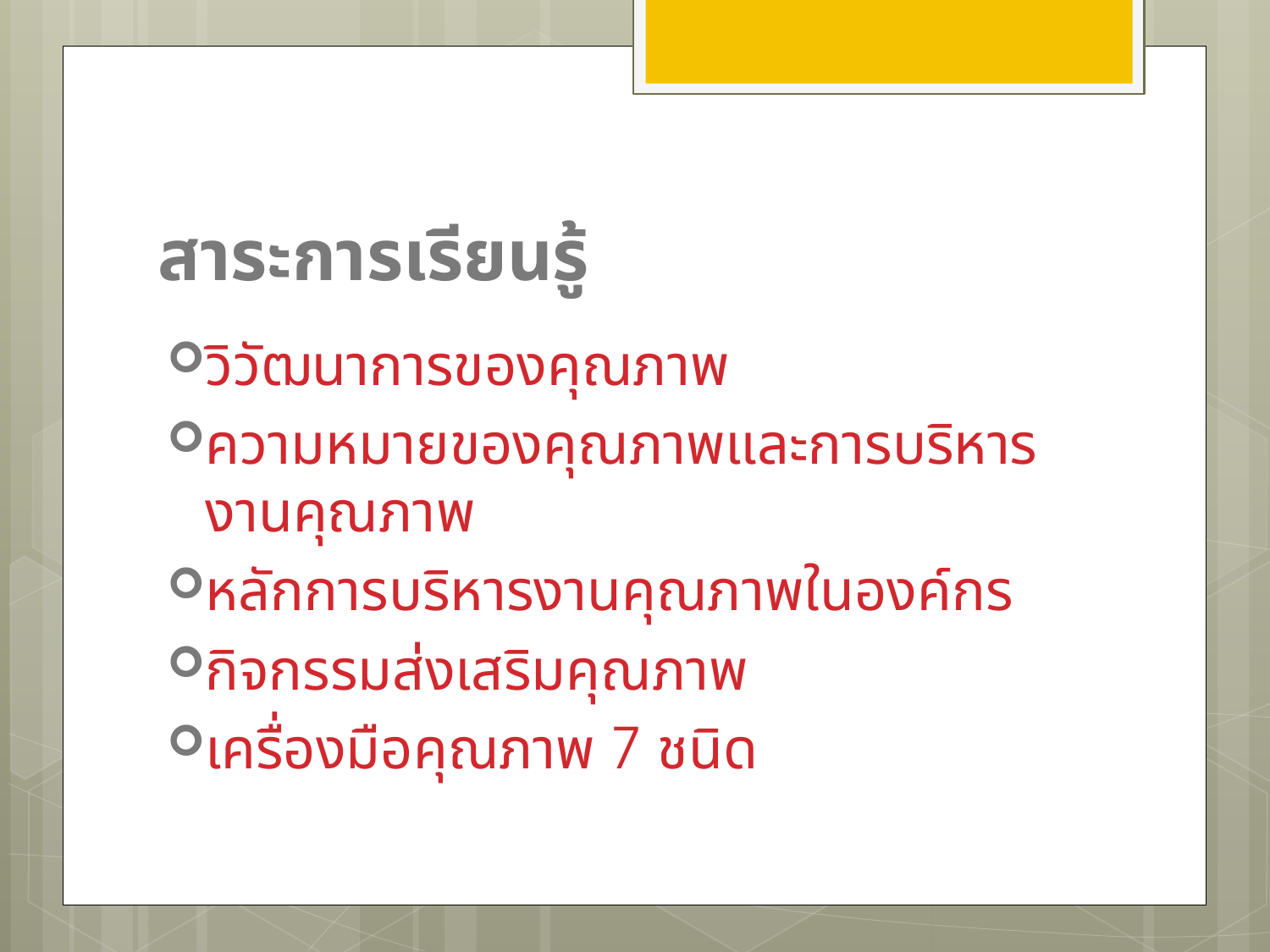

# สาระการเรียนรู้
วิวัฒนาการของคุณภาพ
ความหมายของคุณภาพและการบริหารงานคุณภาพ
หลักการบริหารงานคุณภาพในองค์กร
กิจกรรมส่งเสริมคุณภาพ
เครื่องมือคุณภาพ 7 ชนิด